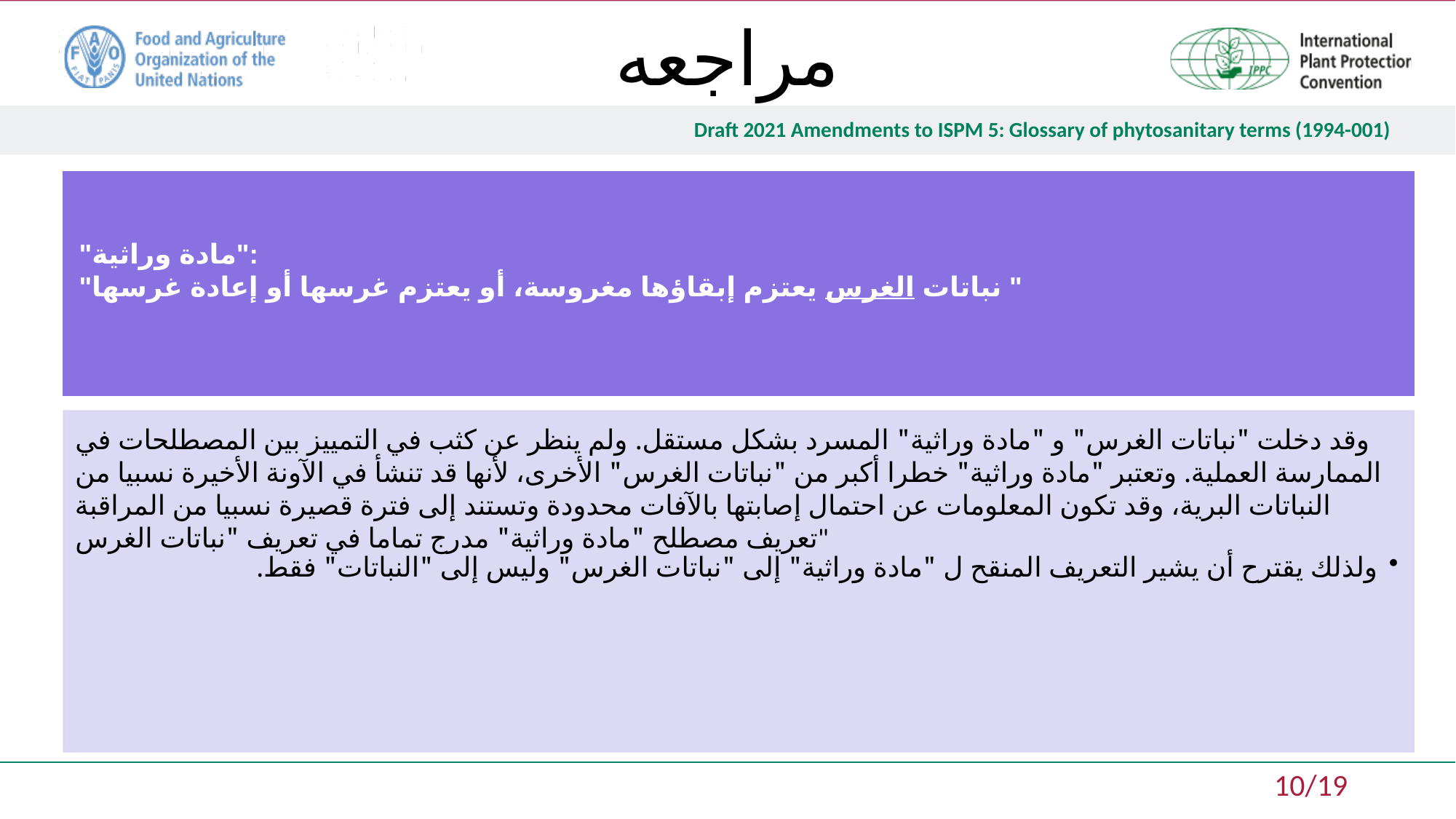

مراجعه
"مادة وراثية":
"نباتات الغرس يعتزم إبقاؤها مغروسة، أو يعتزم غرسها أو إعادة غرسها "

وقد دخلت "نباتات الغرس" و "مادة وراثية" المسرد بشكل مستقل. ولم ينظر عن كثب في التمييز بين المصطلحات في الممارسة العملية. وتعتبر "مادة وراثية" خطرا أكبر من "نباتات الغرس" الأخرى، لأنها قد تنشأ في الآونة الأخيرة نسبيا من النباتات البرية، وقد تكون المعلومات عن احتمال إصابتها بالآفات محدودة وتستند إلى فترة قصيرة نسبيا من المراقبة
تعريف مصطلح "مادة وراثية" مدرج تماما في تعريف "نباتات الغرس"
ولذلك يقترح أن يشير التعريف المنقح ل "مادة وراثية" إلى "نباتات الغرس" وليس إلى "النباتات" فقط.